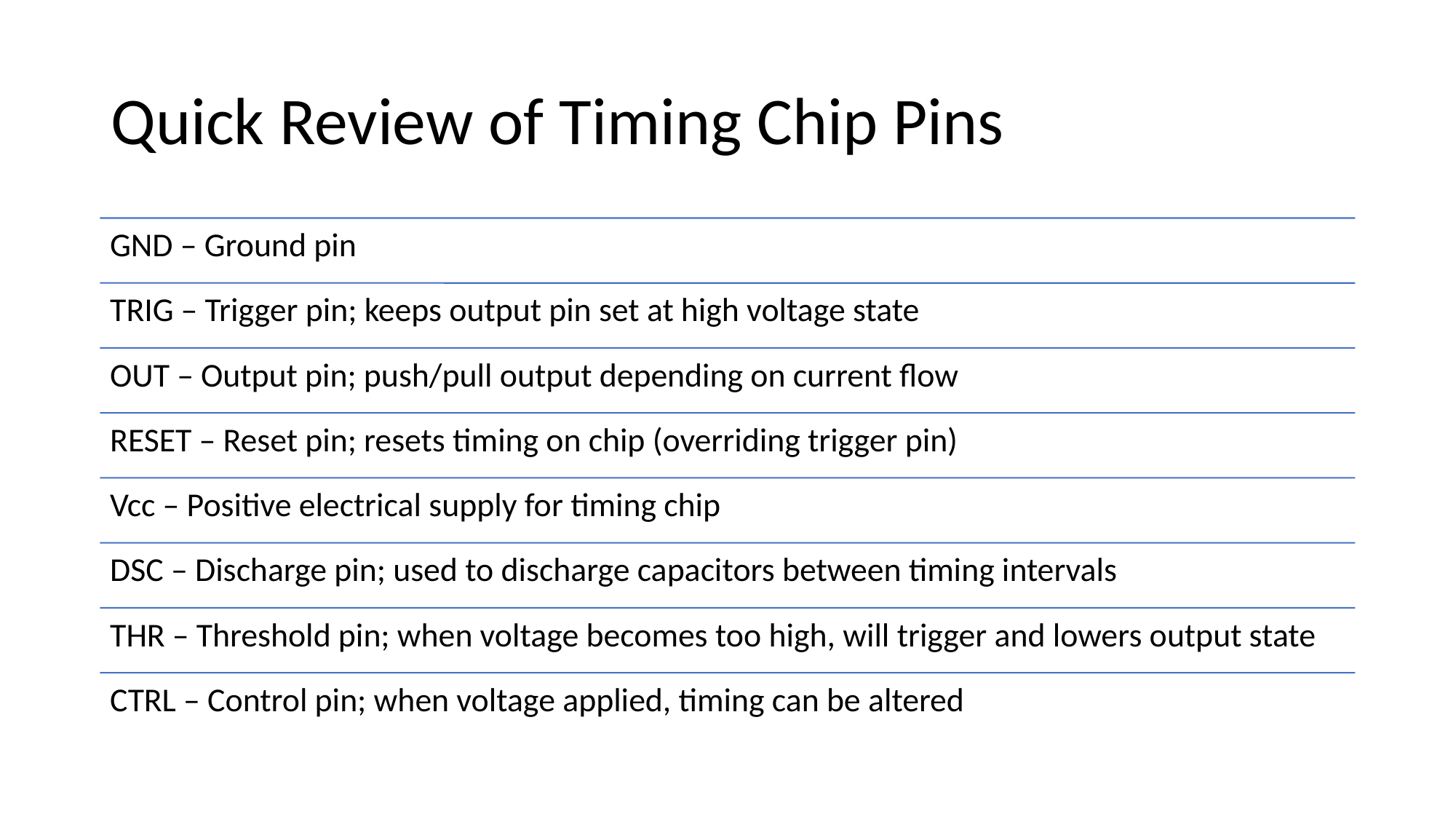

# Quick Review of Timing Chip Pins
GND – Ground pin
TRIG – Trigger pin; keeps output pin set at high voltage state
OUT – Output pin; push/pull output depending on current flow
RESET – Reset pin; resets timing on chip (overriding trigger pin)
Vcc – Positive electrical supply for timing chip
DSC – Discharge pin; used to discharge capacitors between timing intervals
THR – Threshold pin; when voltage becomes too high, will trigger and lowers output state
CTRL – Control pin; when voltage applied, timing can be altered